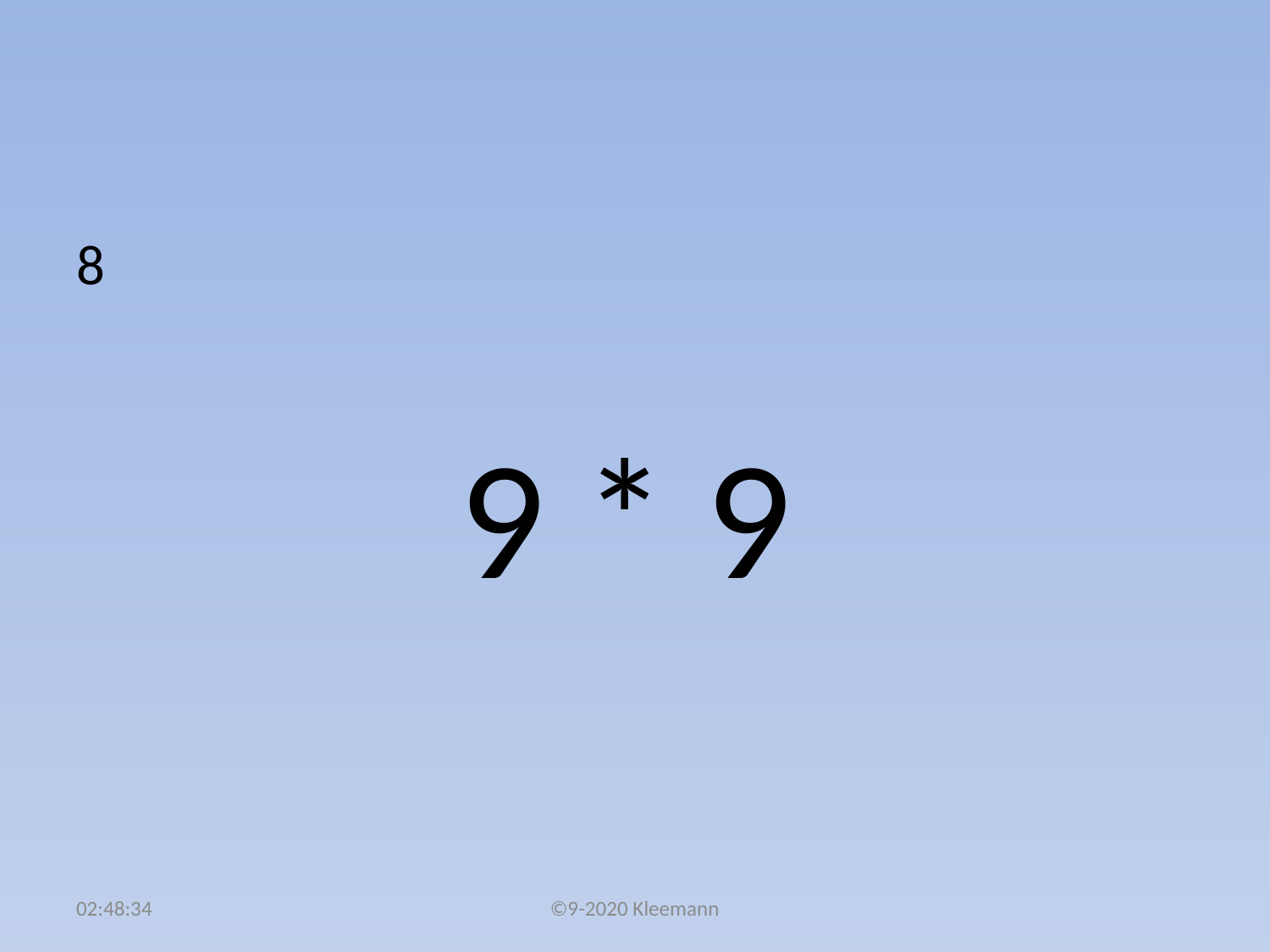

#
8

          9 * 9
02:48:34
©9-2020 Kleemann